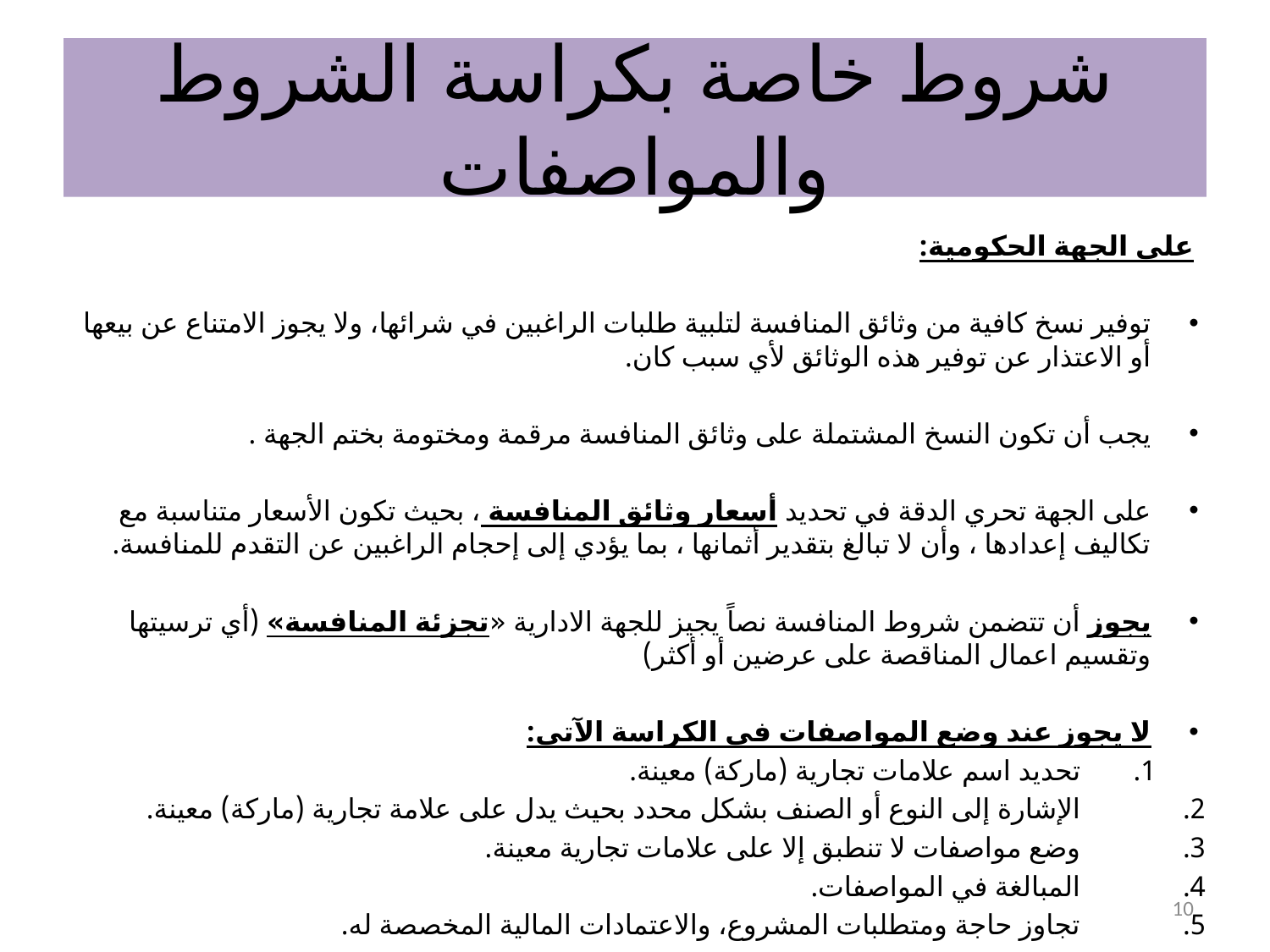

# شروط خاصة بكراسة الشروط والمواصفات
على الجهة الحكومية:

توفير نسخ كافية من وثائق المنافسة لتلبية طلبات الراغبين في شرائها، ولا يجوز الامتناع عن بيعها أو الاعتذار عن توفير هذه الوثائق لأي سبب كان.

يجب أن تكون النسخ المشتملة على وثائق المنافسة مرقمة ومختومة بختم الجهة .

على الجهة تحري الدقة في تحديد أسعار وثائق المنافسة ، بحيث تكون الأسعار متناسبة مع تكاليف إعدادها ، وأن لا تبالغ بتقدير أثمانها ، بما يؤدي إلى إحجام الراغبين عن التقدم للمنافسة.

يجوز أن تتضمن شروط المنافسة نصاً يجيز للجهة الادارية «تجزئة المنافسة» (أي ترسيتها وتقسيم اعمال المناقصة على عرضين أو أكثر)

لا يجوز عند وضع المواصفات في الكراسة الآتي:
تحديد اسم علامات تجارية (ماركة) معينة.
الإشارة إلى النوع أو الصنف بشكل محدد بحيث يدل على علامة تجارية (ماركة) معينة.
وضع مواصفات لا تنطبق إلا على علامات تجارية معينة.
المبالغة في المواصفات.
تجاوز حاجة ومتطلبات المشروع، والاعتمادات المالية المخصصة له.
10